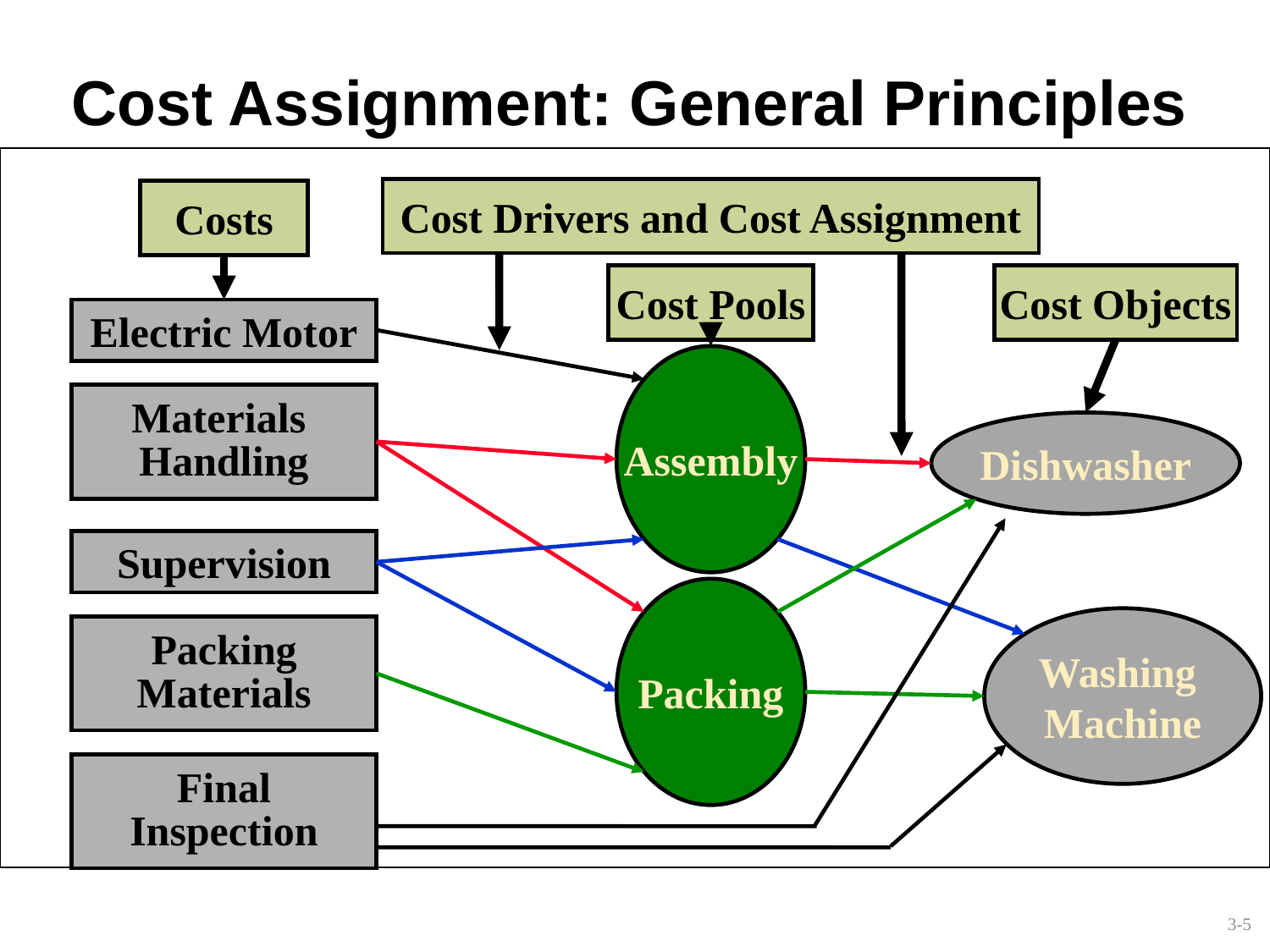

# Cost Assignment: General Principles

Cost Drivers and Cost Assignment
Costs

Cost Pools
Cost Objects
Electric Motor
Assembly
Materials
Handling
Dishwasher
Supervision
Packing
Washing
Machine
Packing
Materials
Final
Inspection

3-5